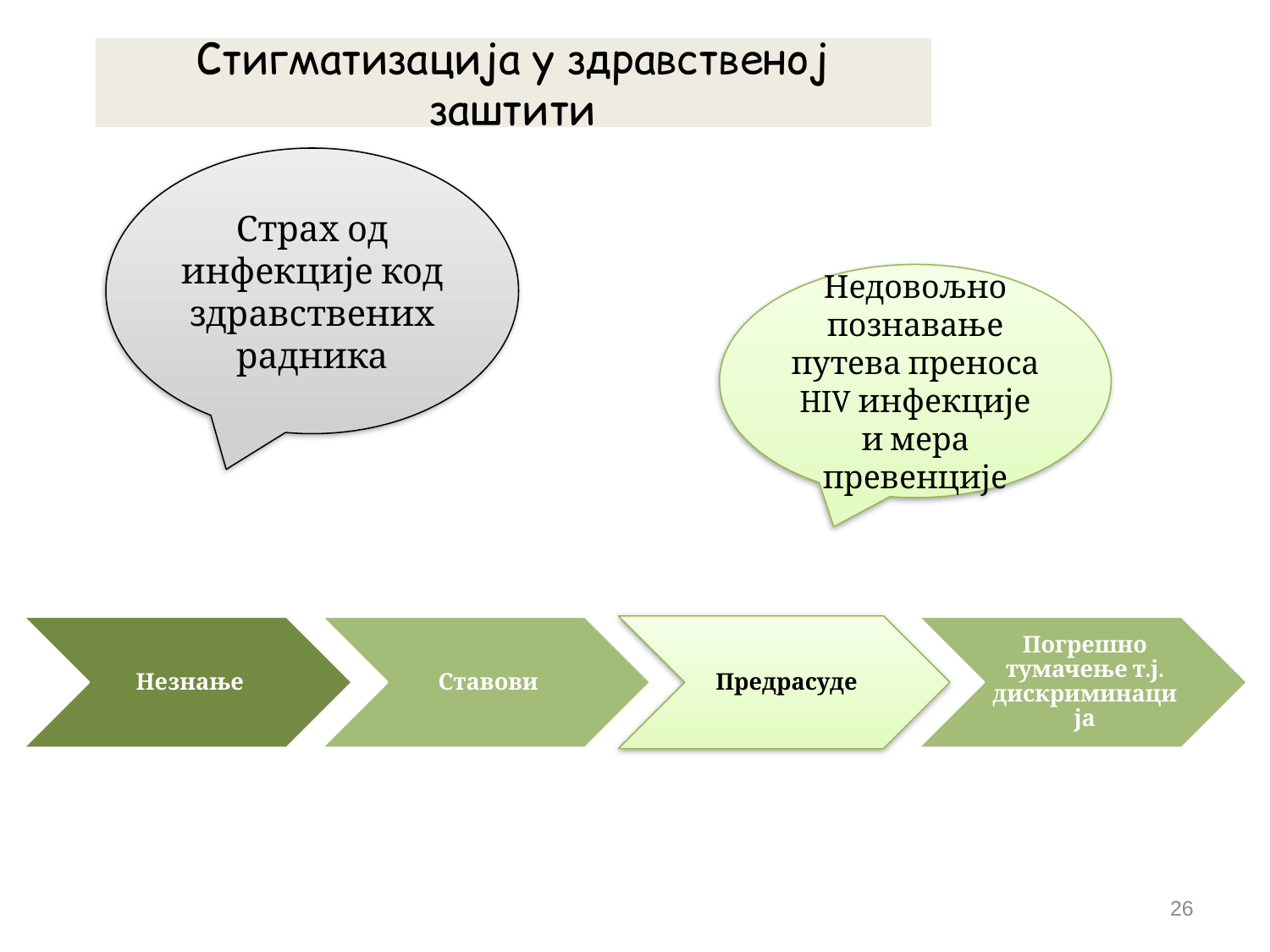

# Стигматизација у здравственој заштити
Страх од инфекције код здравствених радника
Недовољно познавање путева преноса HIV инфекције и мера превенције
Незнање
Ставови
Предрасуде
Погрешно тумачење т.ј. дискриминација
26